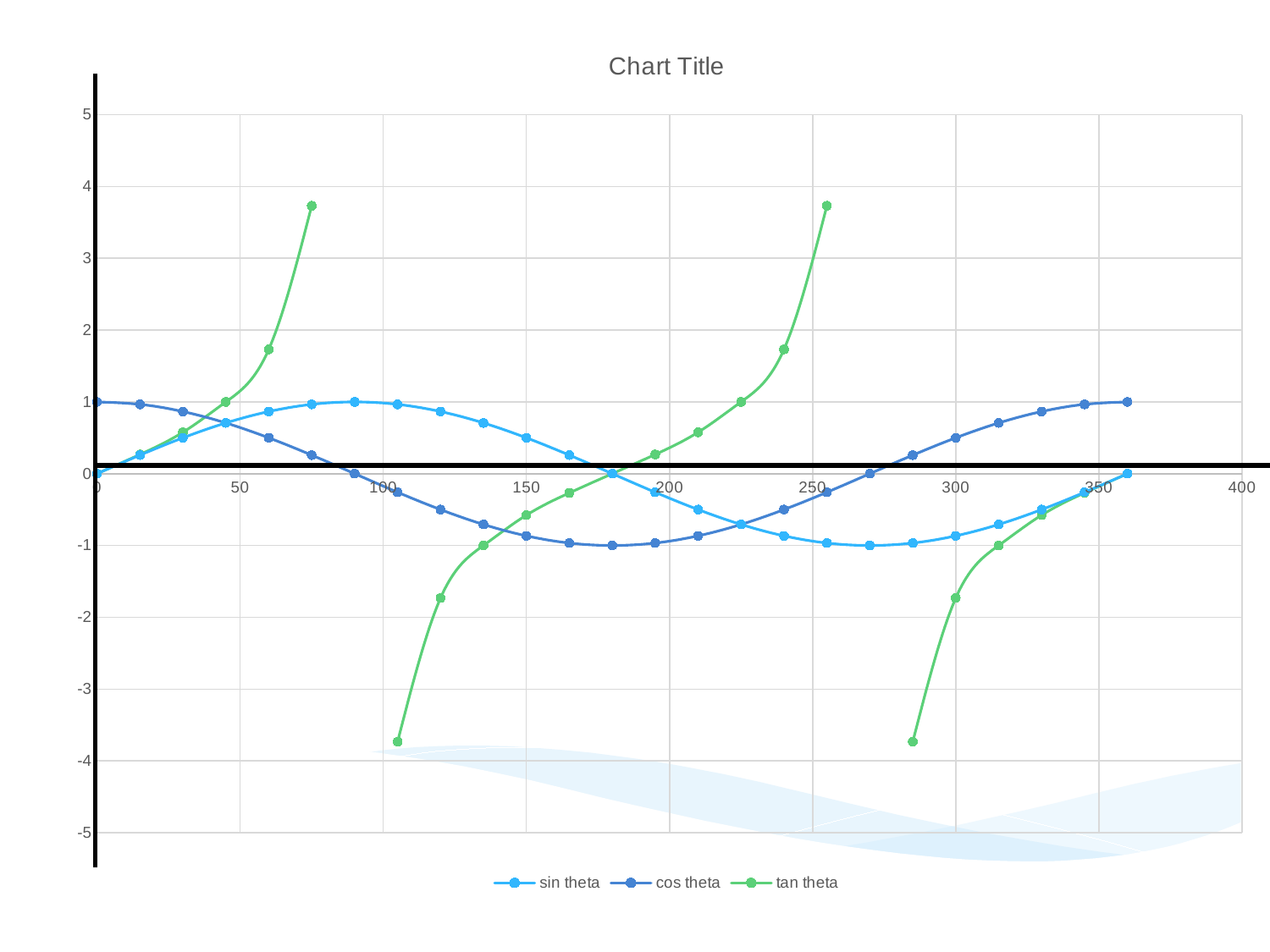

### Chart:

| Category | sin theta | cos theta | tan theta |
|---|---|---|---|